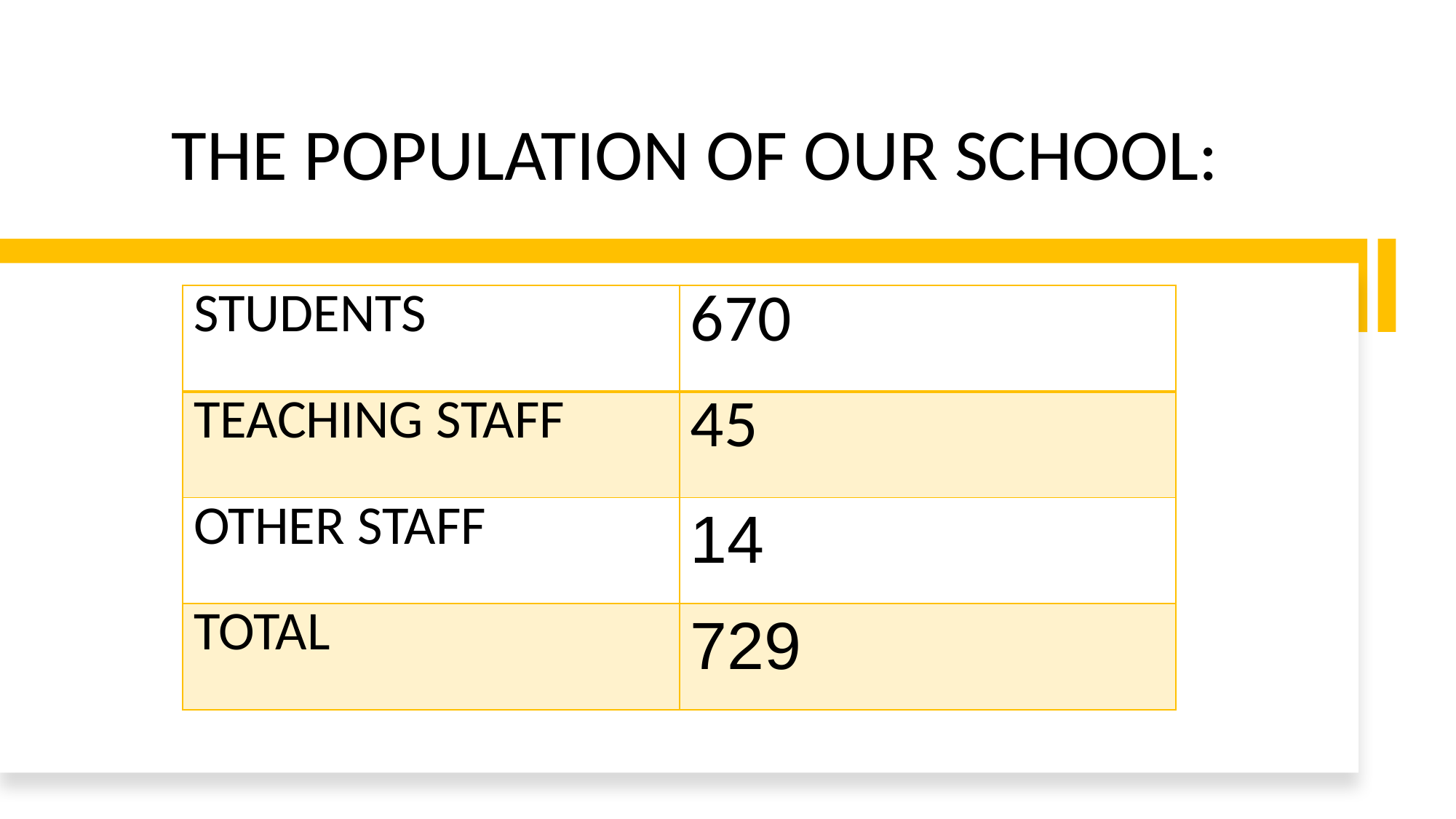

# THE POPULATION OF OUR SCHOOL:

| STUDENTS | 670 |
| --- | --- |
| TEACHING STAFF | 45 |
| OTHER STAFF | 14 |
| TOTAL | 729 |